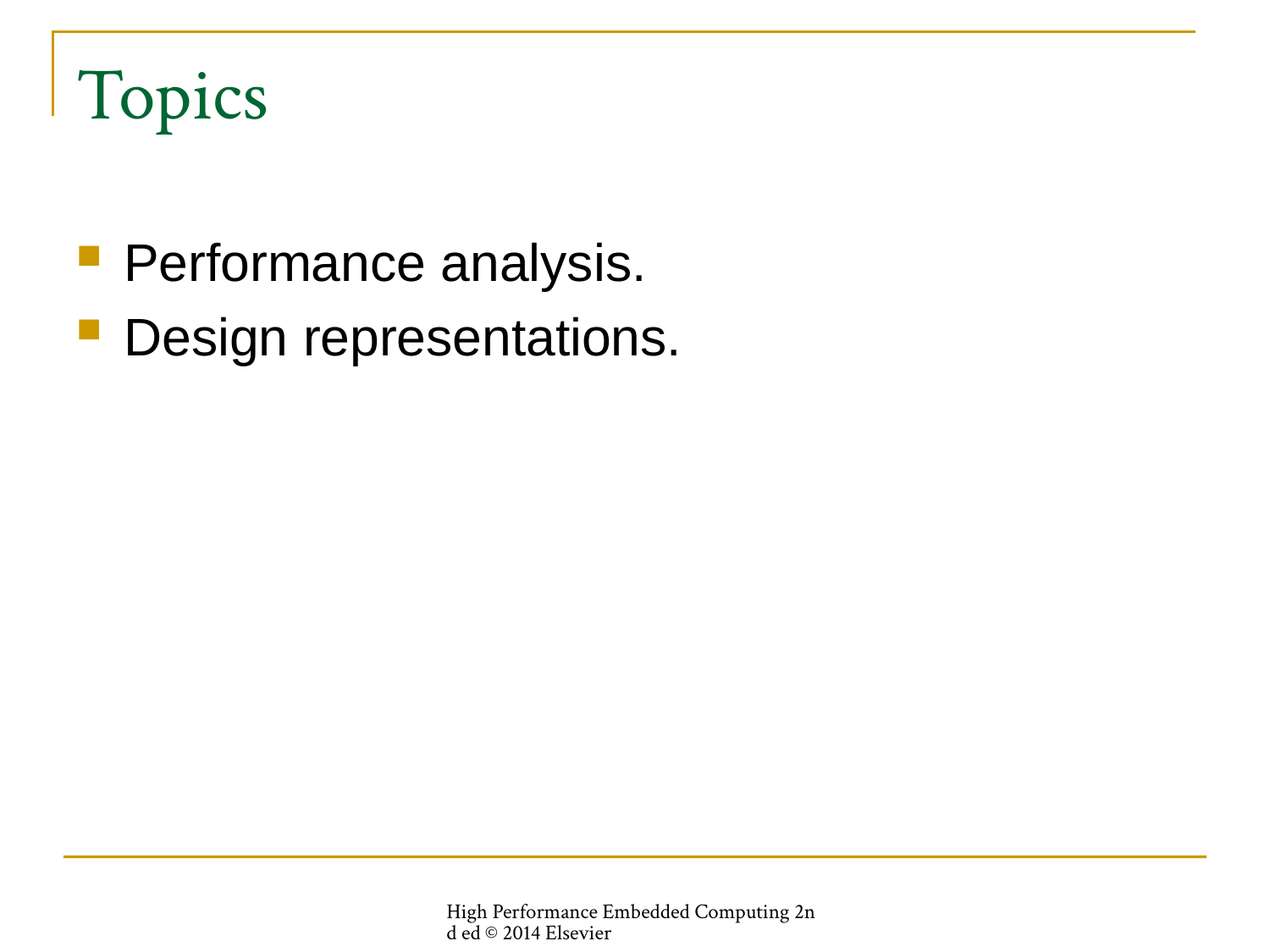

# Topics
Performance analysis.
Design representations.
High Performance Embedded Computing 2nd ed © 2014 Elsevier